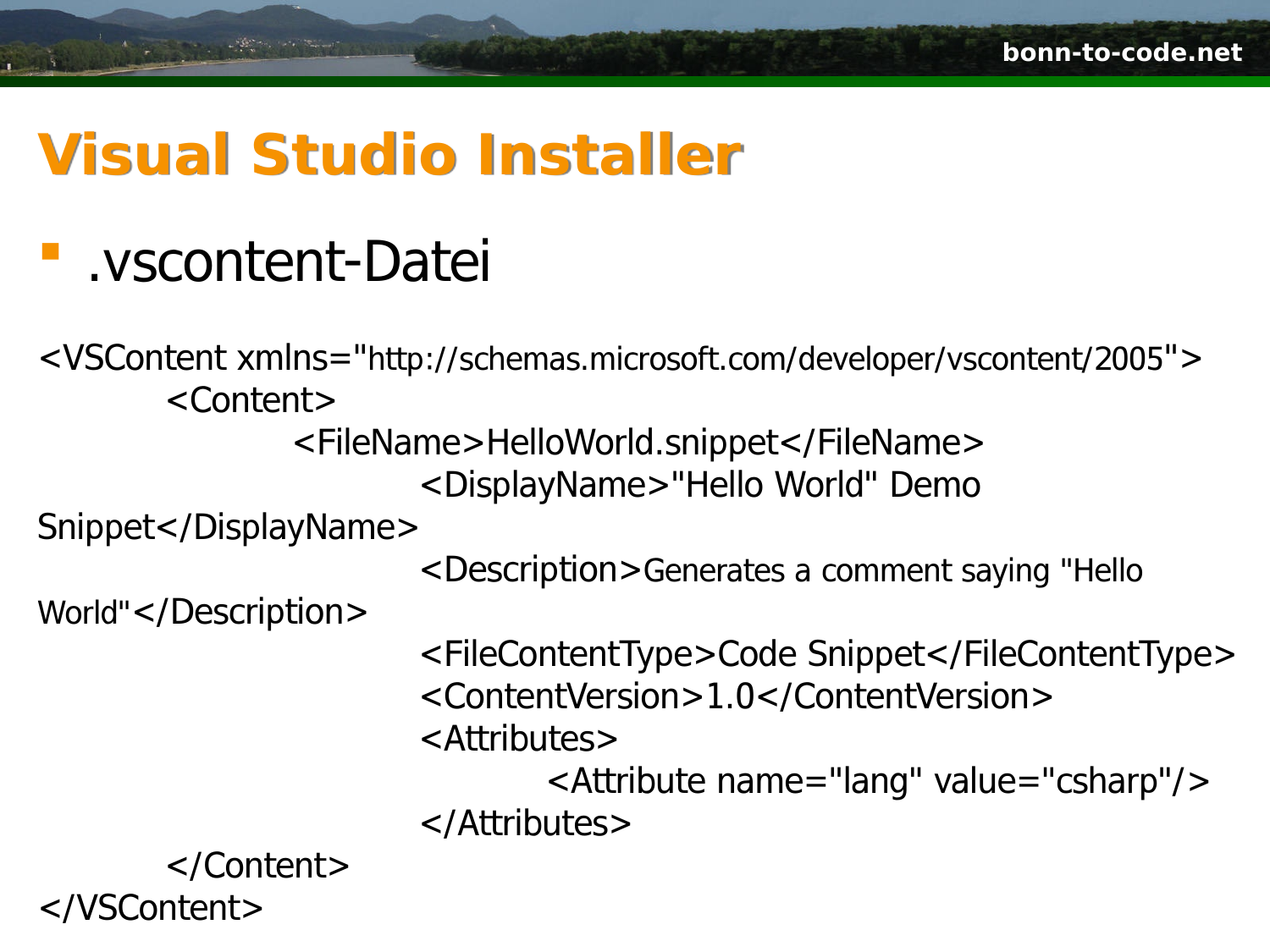

# Visual Studio Installer
.vscontent-Datei
<VSContent xmlns="http://schemas.microsoft.com/developer/vscontent/2005">
	<Content>
		<FileName>HelloWorld.snippet</FileName>
			<DisplayName>"Hello World" Demo Snippet</DisplayName>
			<Description>Generates a comment saying "Hello World"</Description>
			<FileContentType>Code Snippet</FileContentType>
			<ContentVersion>1.0</ContentVersion>
			<Attributes>
				<Attribute name="lang" value="csharp"/>
			</Attributes>
	</Content>
</VSContent>